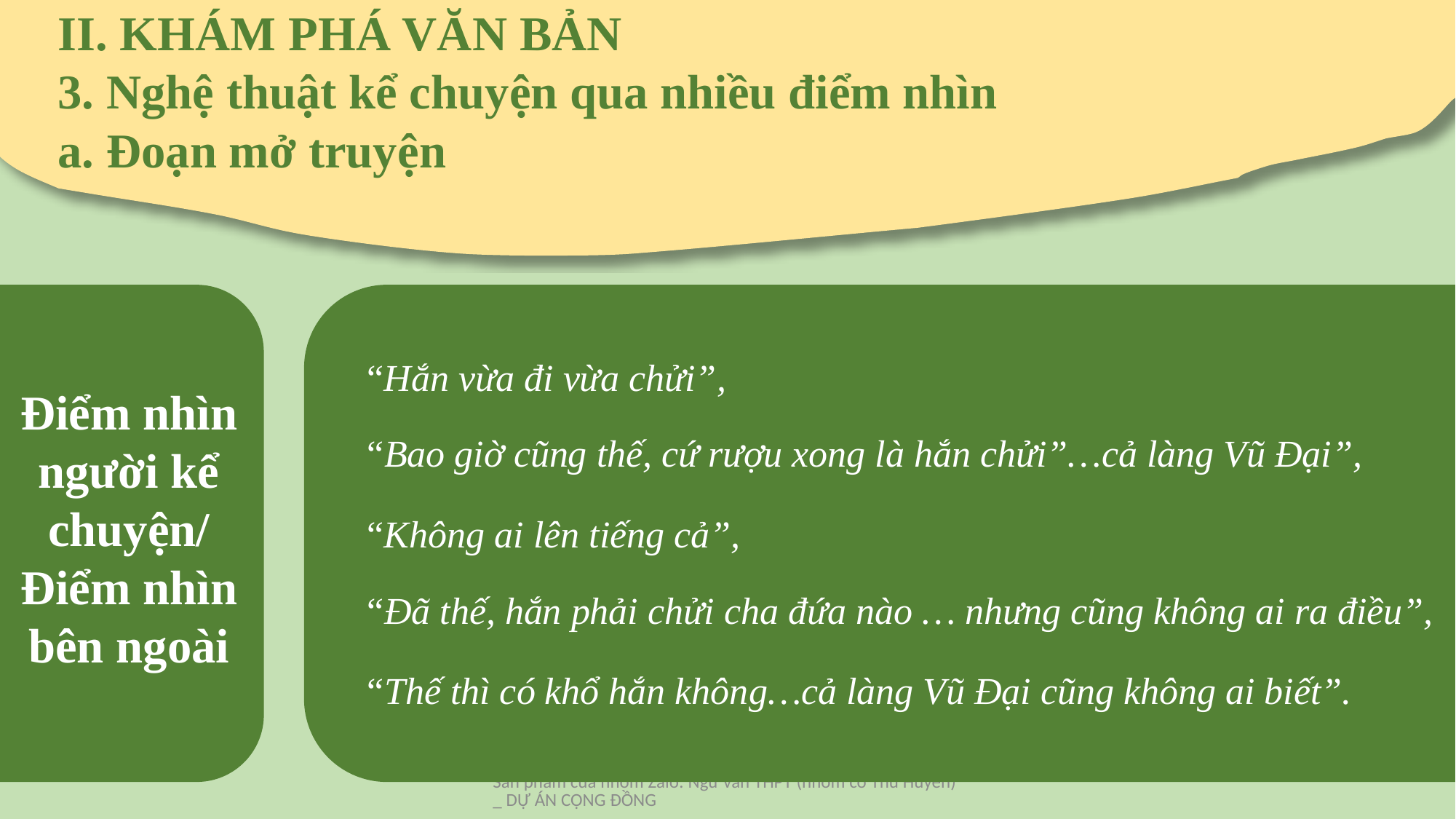

II. KHÁM PHÁ VĂN BẢN
3. Nghệ thuật kể chuyện qua nhiều điểm nhìn
a. Đoạn mở truyện

“Hắn vừa đi vừa chửi”,
Điểm nhìn người kể chuyện/
Điểm nhìn bên ngoài
“Bao giờ cũng thế, cứ rượu xong là hắn chửi”…cả làng Vũ Đại”,
“Không ai lên tiếng cả”,
“Đã thế, hắn phải chửi cha đứa nào … nhưng cũng không ai ra điều”,
“Thế thì có khổ hắn không…cả làng Vũ Đại cũng không ai biết”.
Sản phẩm của nhóm Zalo: Ngữ văn THPT (nhóm cô Thu Huyền)_ DỰ ÁN CỘNG ĐỒNG